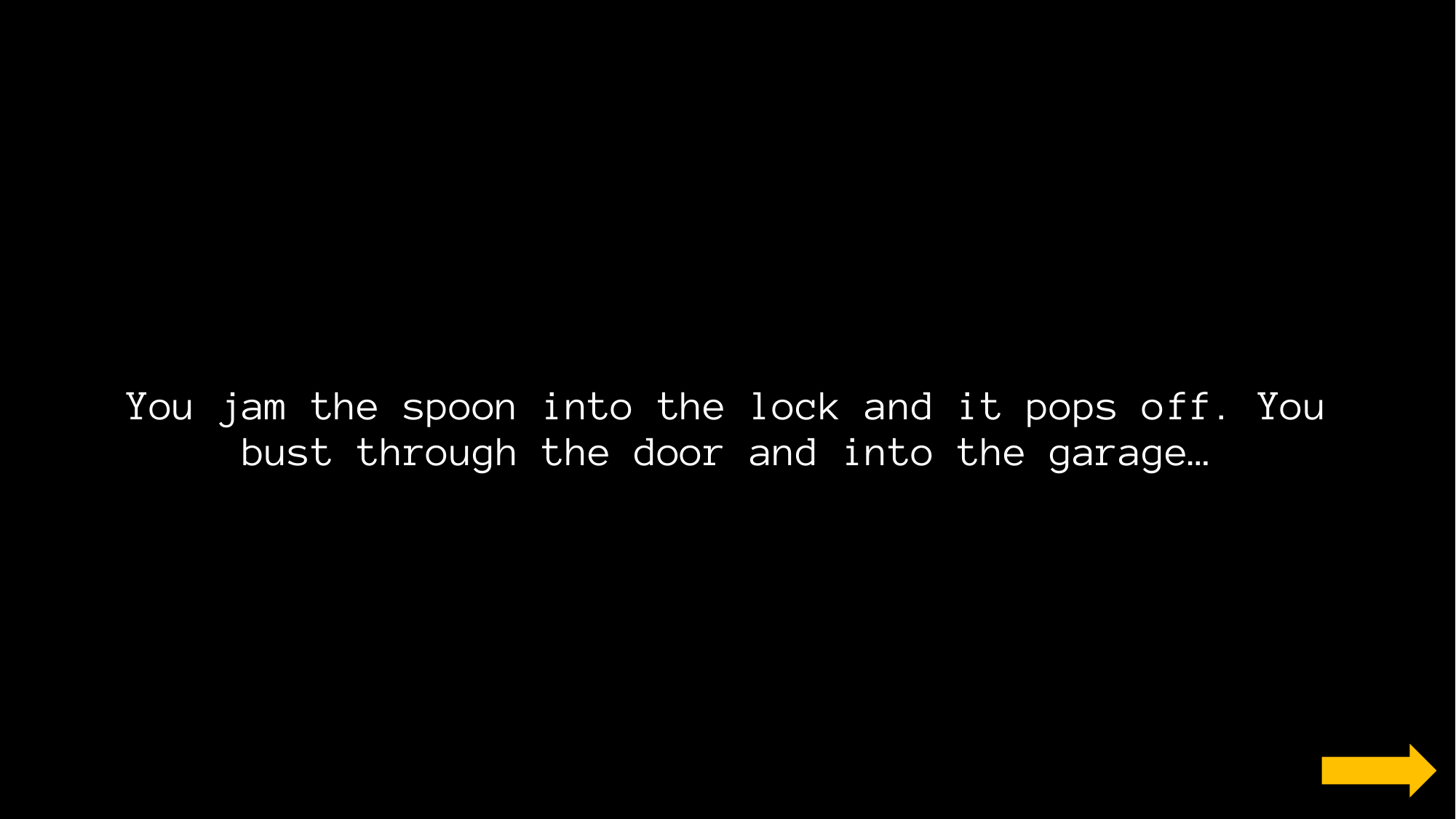

# Yes Spoon
You jam the spoon into the lock and it pops off. You bust through the door and into the garage…